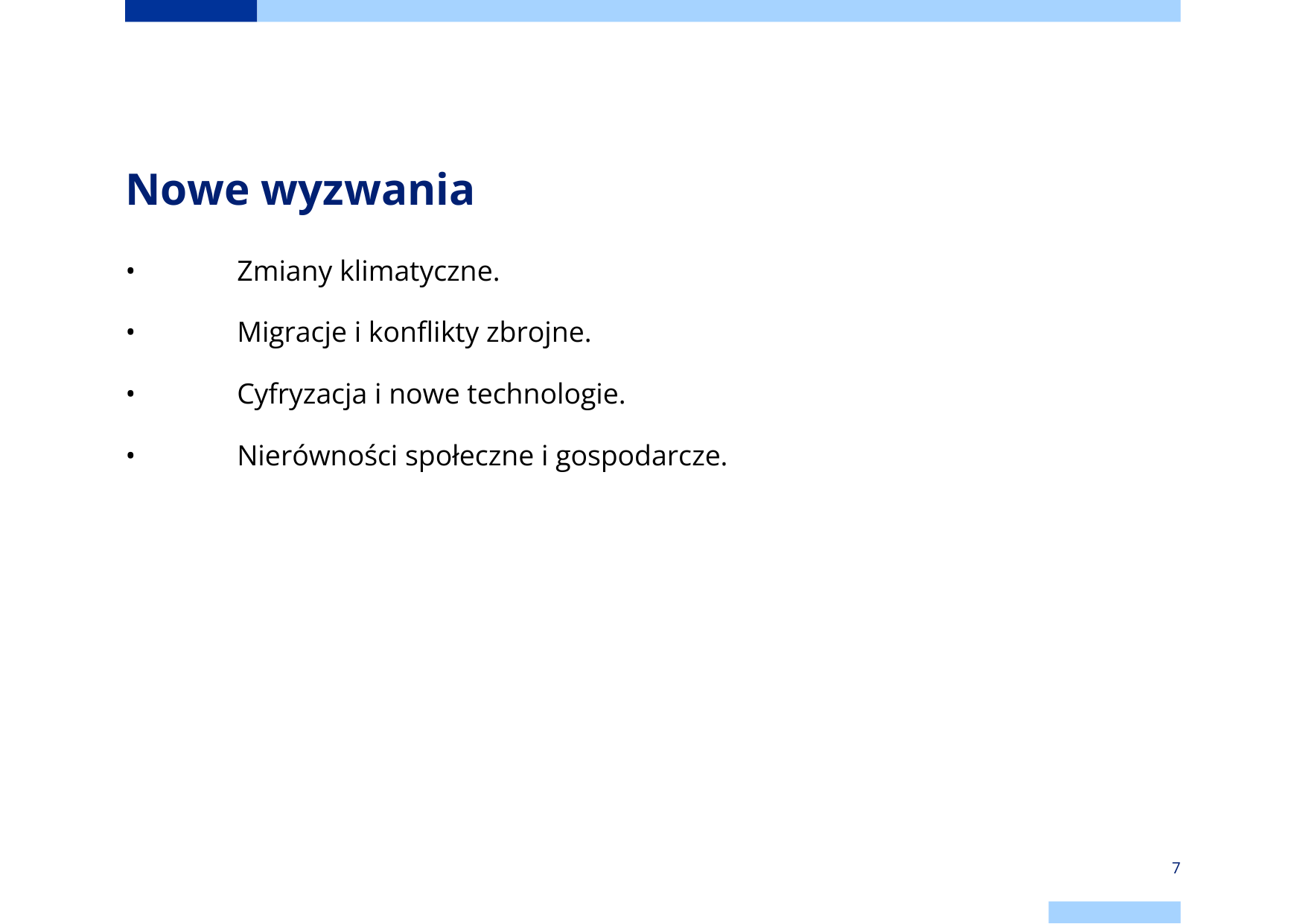

# Nowe wyzwania
•	Zmiany klimatyczne.
•	Migracje i konflikty zbrojne.
•	Cyfryzacja i nowe technologie.
•	Nierówności społeczne i gospodarcze.

7